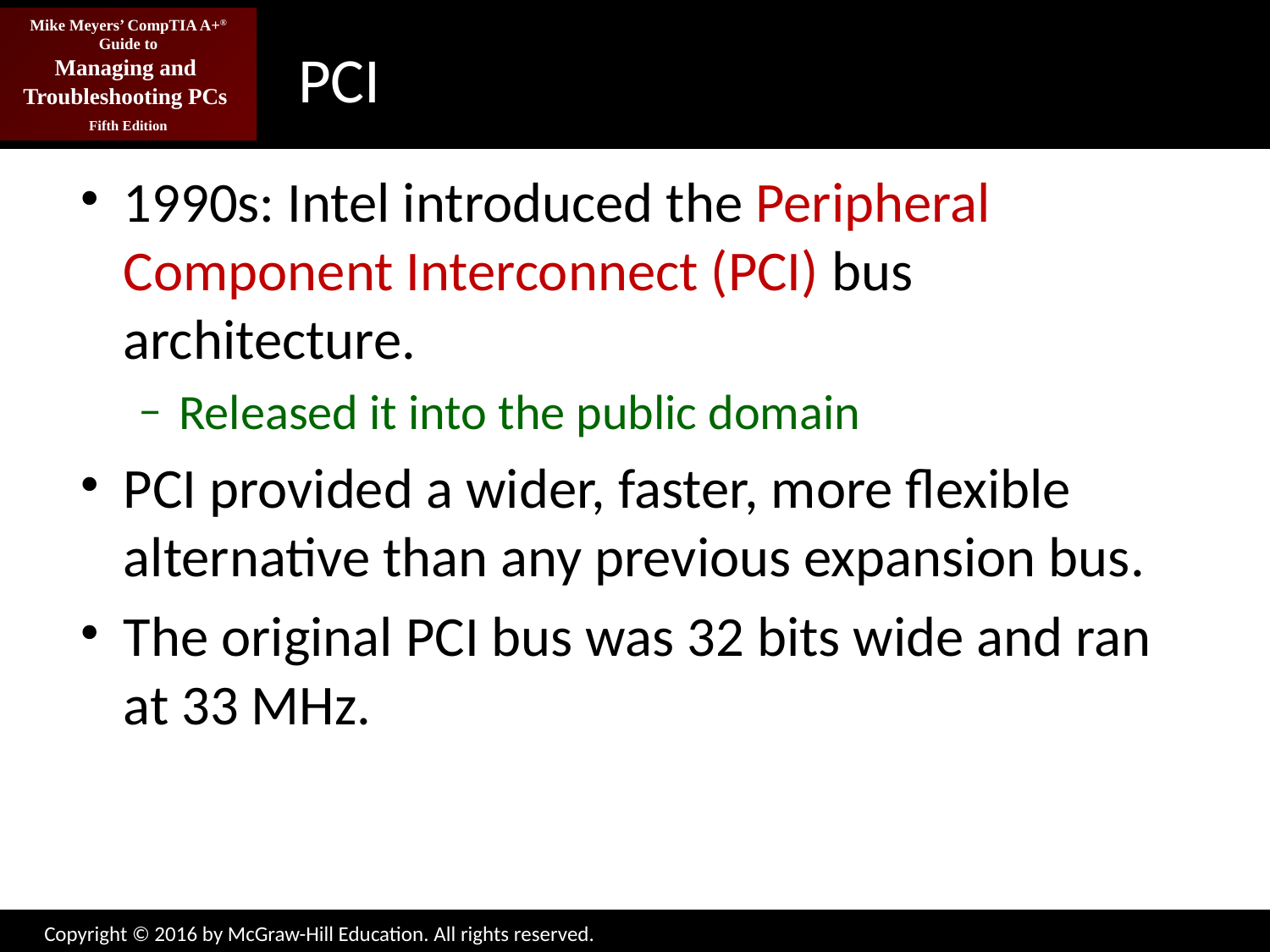

# PCI
1990s: Intel introduced the Peripheral Component Interconnect (PCI) bus architecture.
Released it into the public domain
PCI provided a wider, faster, more flexible alternative than any previous expansion bus.
The original PCI bus was 32 bits wide and ran at 33 MHz.